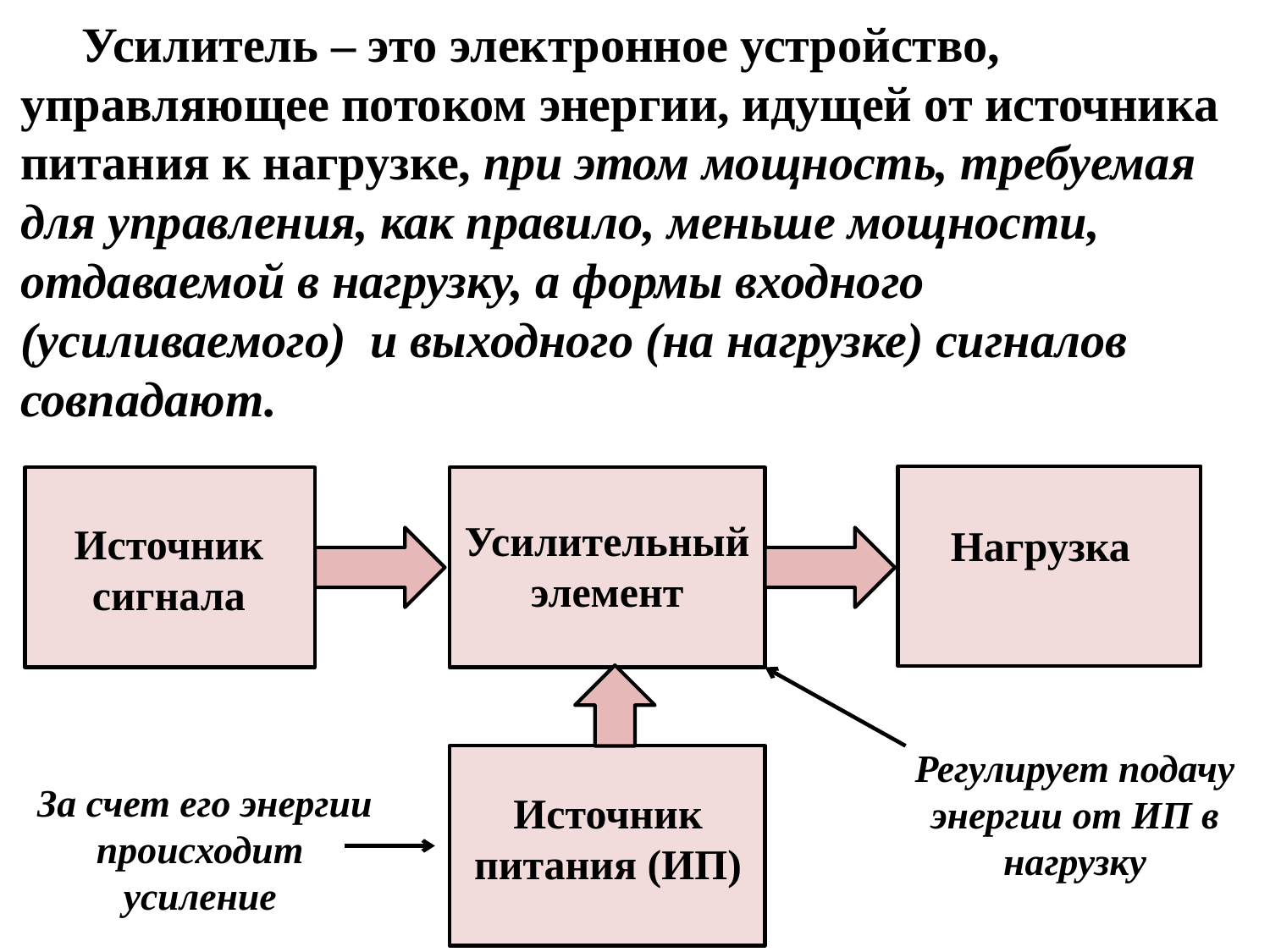

Усилитель – это электронное устройство, управляющее потоком энергии, идущей от источника питания к нагрузке, при этом мощность, требуемая для управления, как правило, меньше мощности, отдаваемой в нагрузку, а формы входного (усиливаемого)  и выходного (на нагрузке) сигналов совпадают.

Источник сигнала

Усилительный элемент
Нагрузка

Источник питания (ИП)
Регулирует подачу энергии от ИП в нагрузку
 За счет его энергии происходит усиление